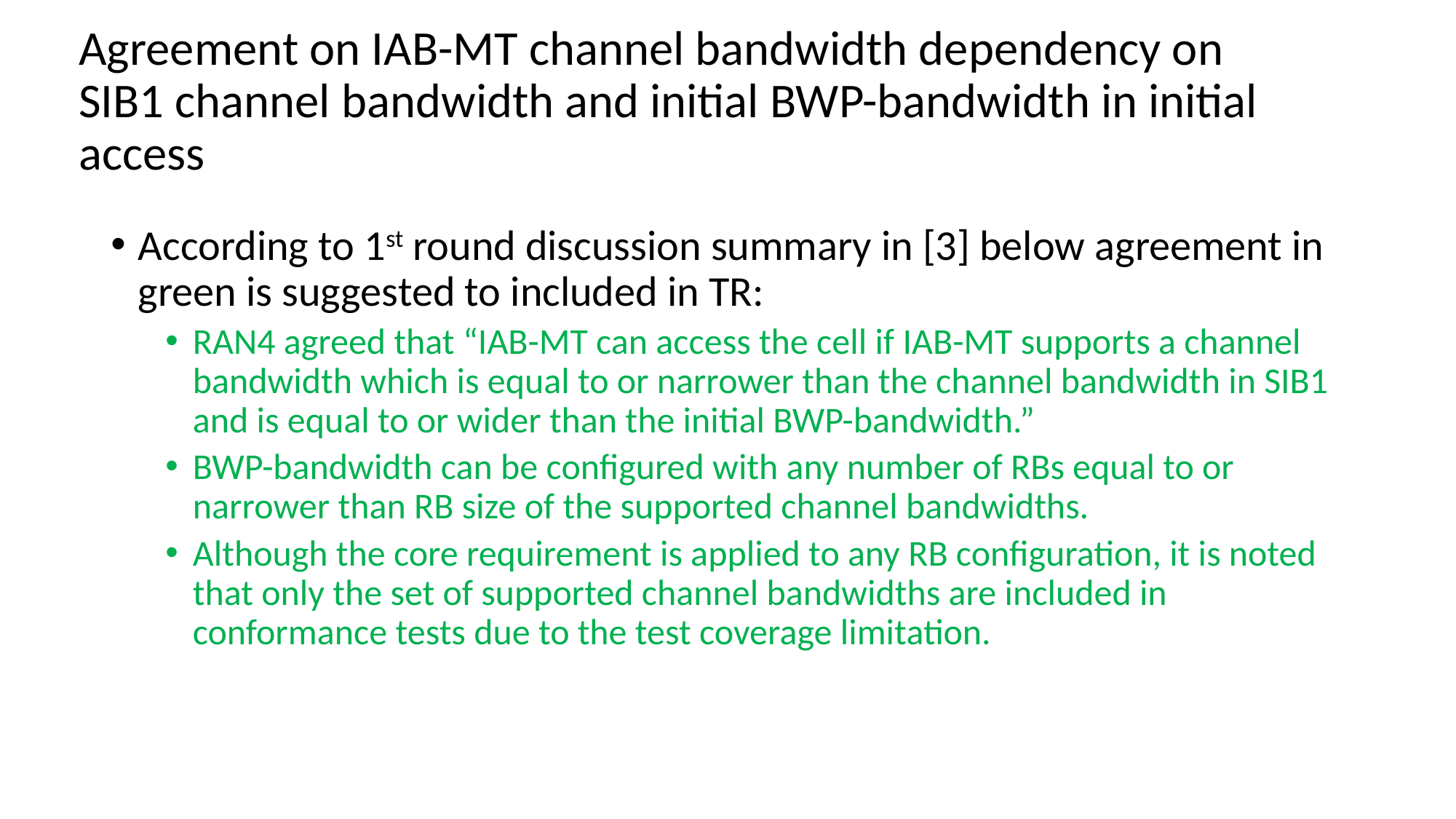

# Agreement on IAB-MT channel bandwidth dependency on SIB1 channel bandwidth and initial BWP-bandwidth in initial access
According to 1st round discussion summary in [3] below agreement in green is suggested to included in TR:
RAN4 agreed that “IAB-MT can access the cell if IAB-MT supports a channel bandwidth which is equal to or narrower than the channel bandwidth in SIB1 and is equal to or wider than the initial BWP-bandwidth.”
BWP-bandwidth can be configured with any number of RBs equal to or narrower than RB size of the supported channel bandwidths.
Although the core requirement is applied to any RB configuration, it is noted that only the set of supported channel bandwidths are included in conformance tests due to the test coverage limitation.